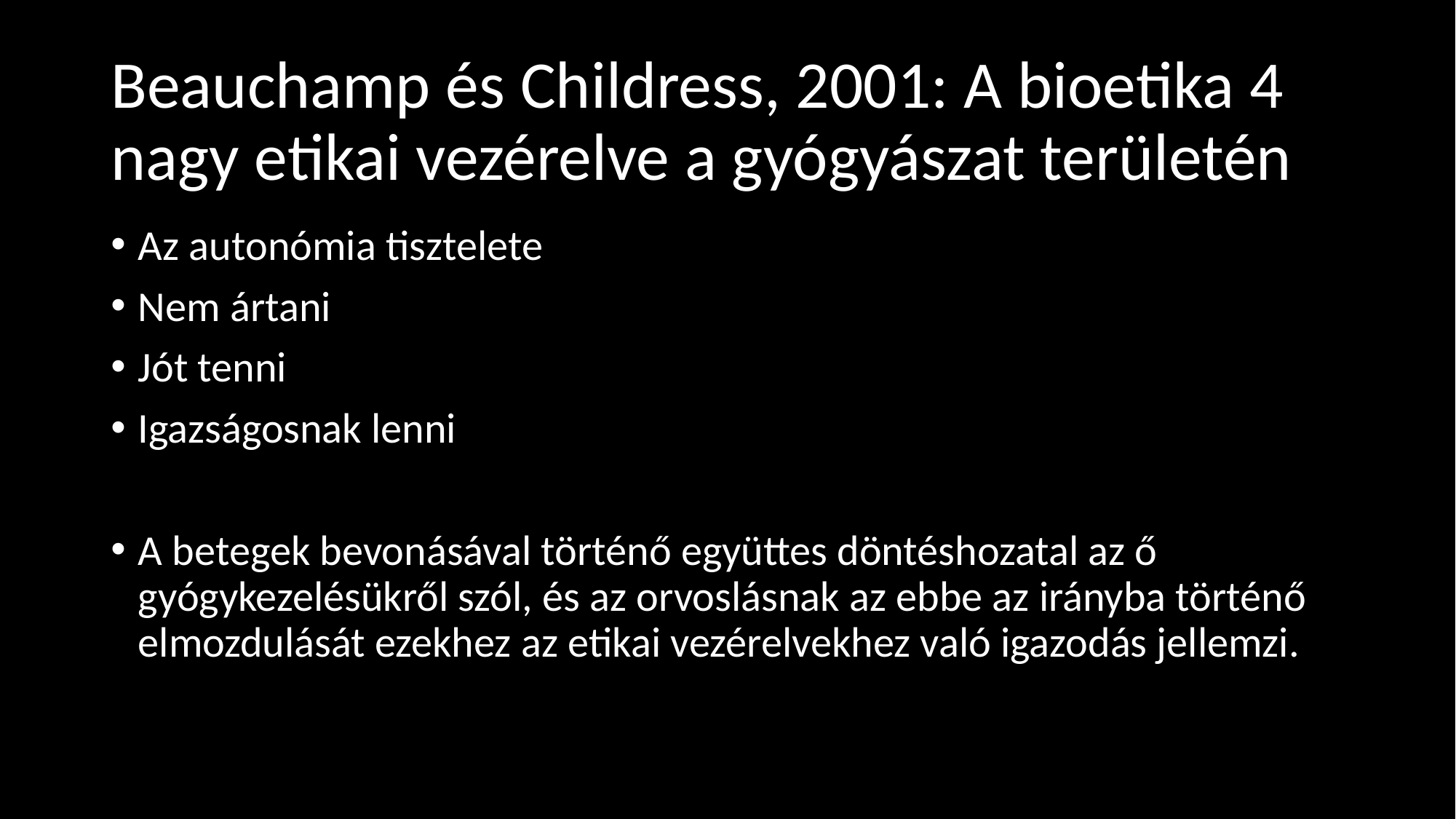

# Beauchamp és Childress, 2001: A bioetika 4 nagy etikai vezérelve a gyógyászat területén
Az autonómia tisztelete
Nem ártani
Jót tenni
Igazságosnak lenni

A betegek bevonásával történő együttes döntéshozatal az ő gyógykezelésükről szól, és az orvoslásnak az ebbe az irányba történő elmozdulását ezekhez az etikai vezérelvekhez való igazodás jellemzi.